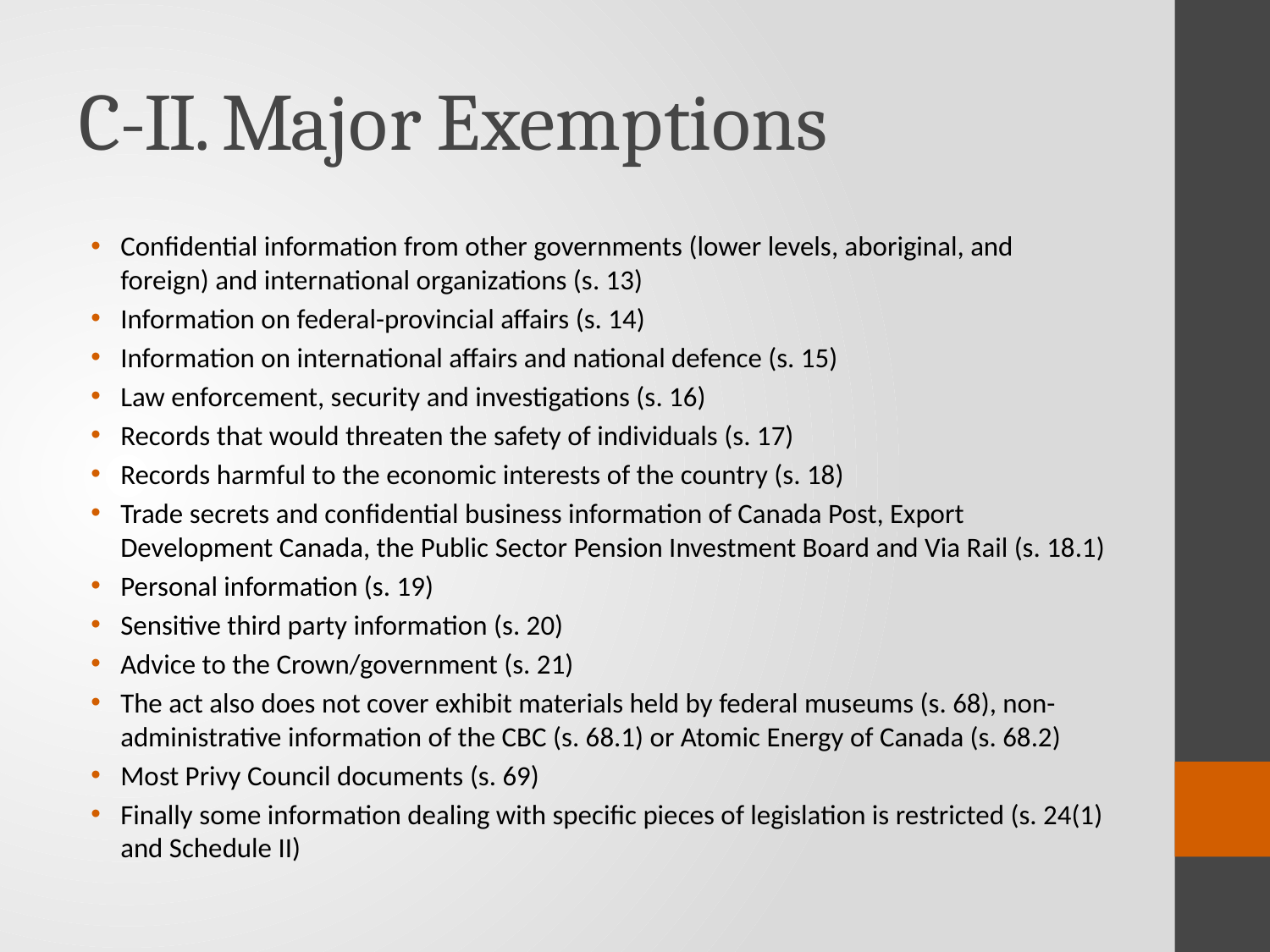

# C-II. Major Exemptions
Confidential information from other governments (lower levels, aboriginal, and foreign) and international organizations (s. 13)
Information on federal-provincial affairs (s. 14)
Information on international affairs and national defence (s. 15)
Law enforcement, security and investigations (s. 16)
Records that would threaten the safety of individuals (s. 17)
Records harmful to the economic interests of the country (s. 18)
Trade secrets and confidential business information of Canada Post, Export Development Canada, the Public Sector Pension Investment Board and Via Rail (s. 18.1)
Personal information (s. 19)
Sensitive third party information (s. 20)
Advice to the Crown/government (s. 21)
The act also does not cover exhibit materials held by federal museums (s. 68), non-administrative information of the CBC (s. 68.1) or Atomic Energy of Canada (s. 68.2)
Most Privy Council documents (s. 69)
Finally some information dealing with specific pieces of legislation is restricted (s. 24(1) and Schedule II)